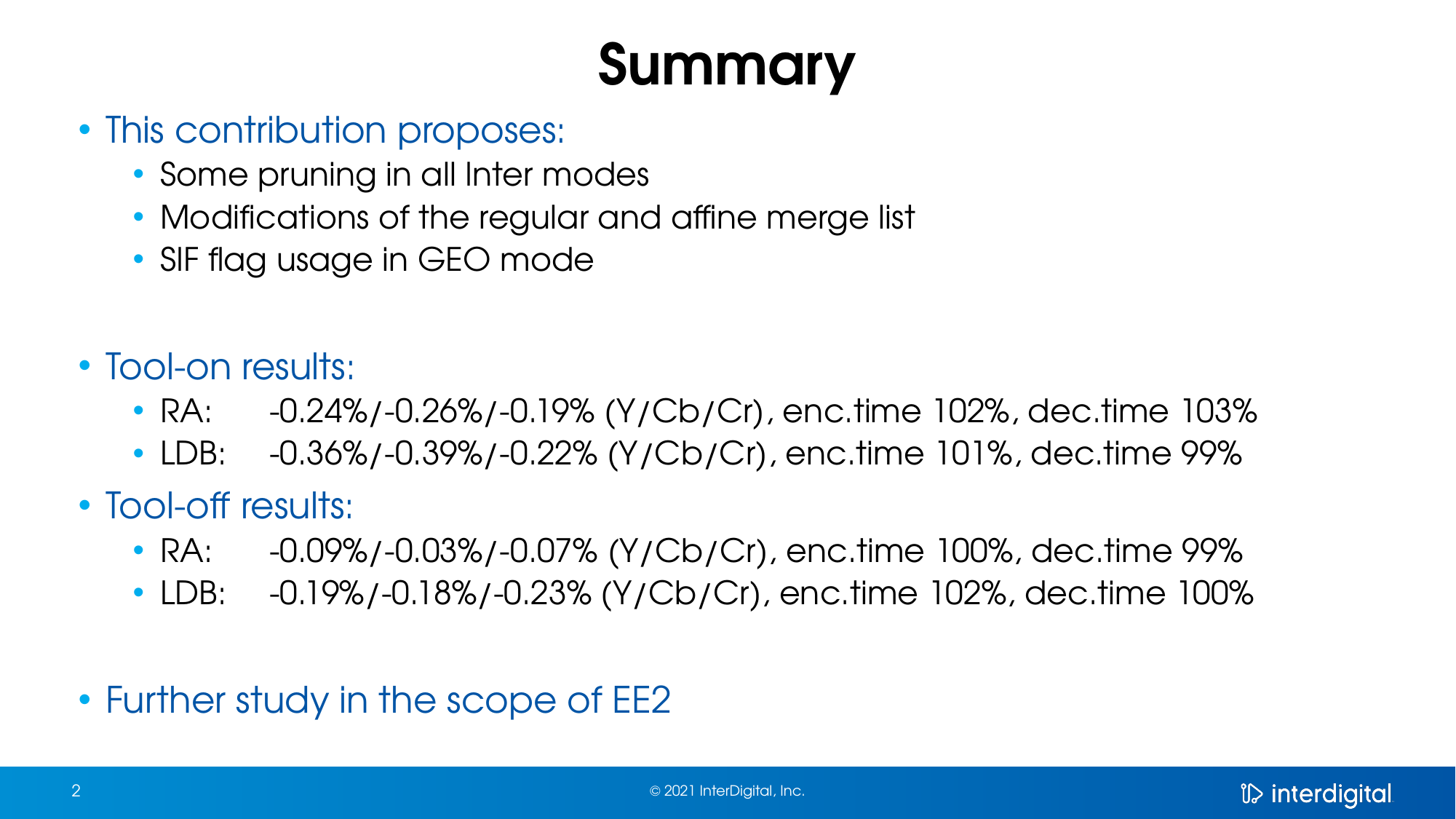

# Summary
This contribution proposes:
Some pruning in all Inter modes
Modifications of the regular and affine merge list
SIF flag usage in GEO mode

Tool-on results:
RA: 	-0.24%/-0.26%/-0.19% (Y/Cb/Cr), enc.time 102%, dec.time 103%
LDB:	-0.36%/-0.39%/-0.22% (Y/Cb/Cr), enc.time 101%, dec.time 99%
Tool-off results:
RA: 	-0.09%/-0.03%/-0.07% (Y/Cb/Cr), enc.time 100%, dec.time 99%
LDB: 	-0.19%/-0.18%/-0.23% (Y/Cb/Cr), enc.time 102%, dec.time 100%

Further study in the scope of EE2
2
© 2021 InterDigital, Inc.